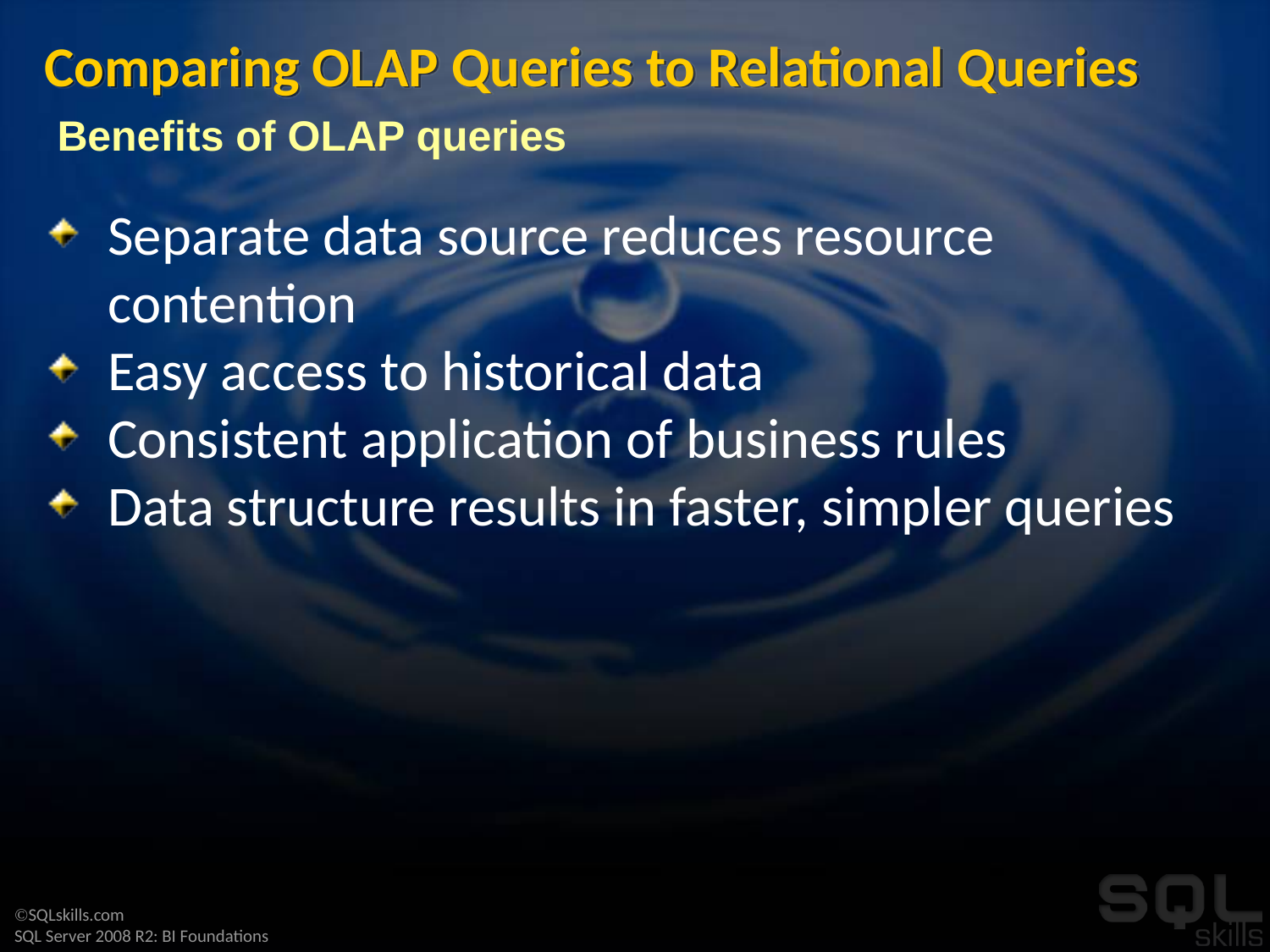

# Comparing OLAP Queries to Relational Queries
Benefits of OLAP queries
Separate data source reduces resource contention
Easy access to historical data
Consistent application of business rules
Data structure results in faster, simpler queries